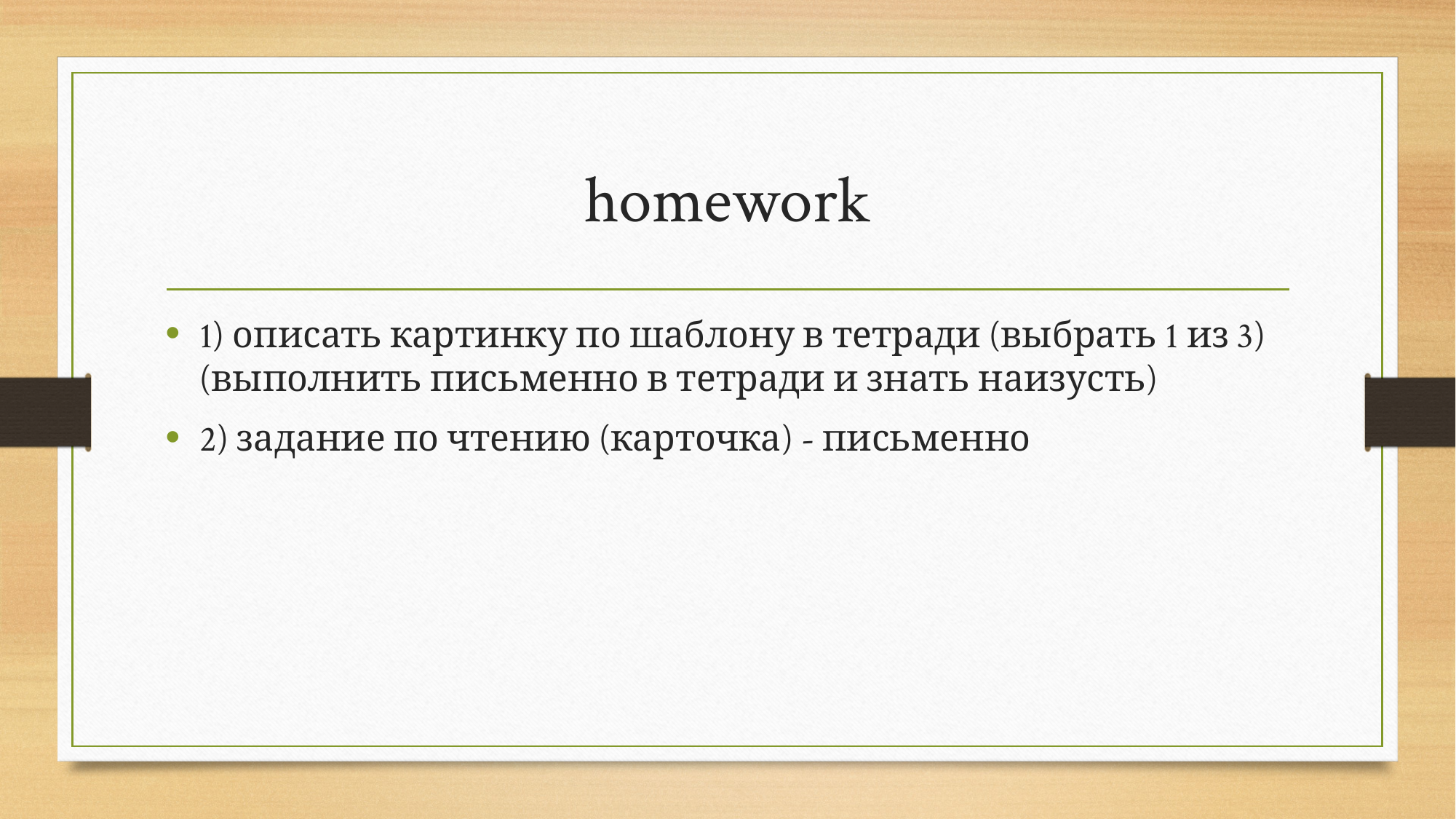

# homework
1) описать картинку по шаблону в тетради (выбрать 1 из 3) (выполнить письменно в тетради и знать наизусть)
2) задание по чтению (карточка) - письменно